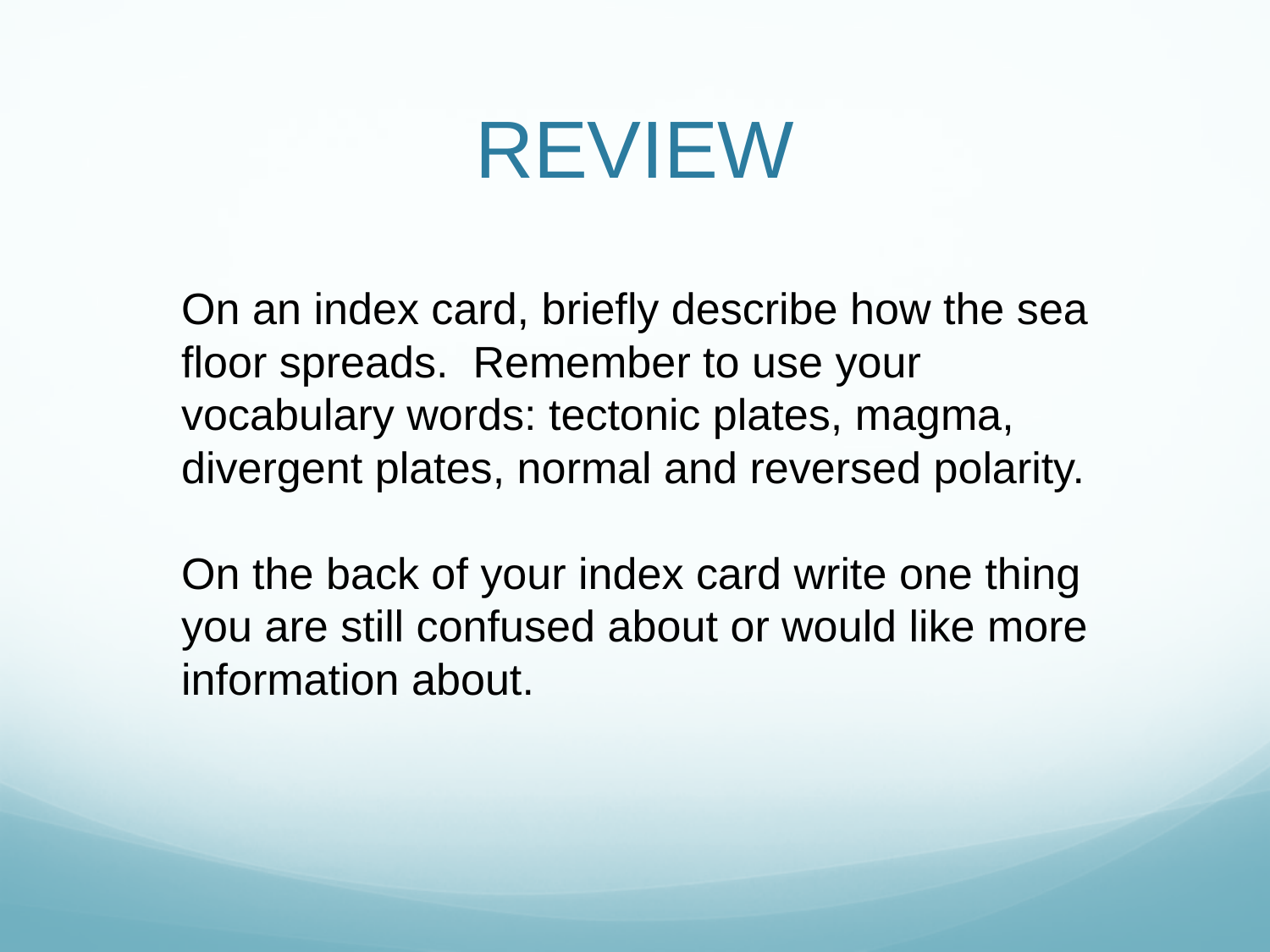

# REVIEW
On an index card, briefly describe how the sea floor spreads.  Remember to use your vocabulary words: tectonic plates, magma, divergent plates, normal and reversed polarity.

On the back of your index card write one thing you are still confused about or would like more information about.